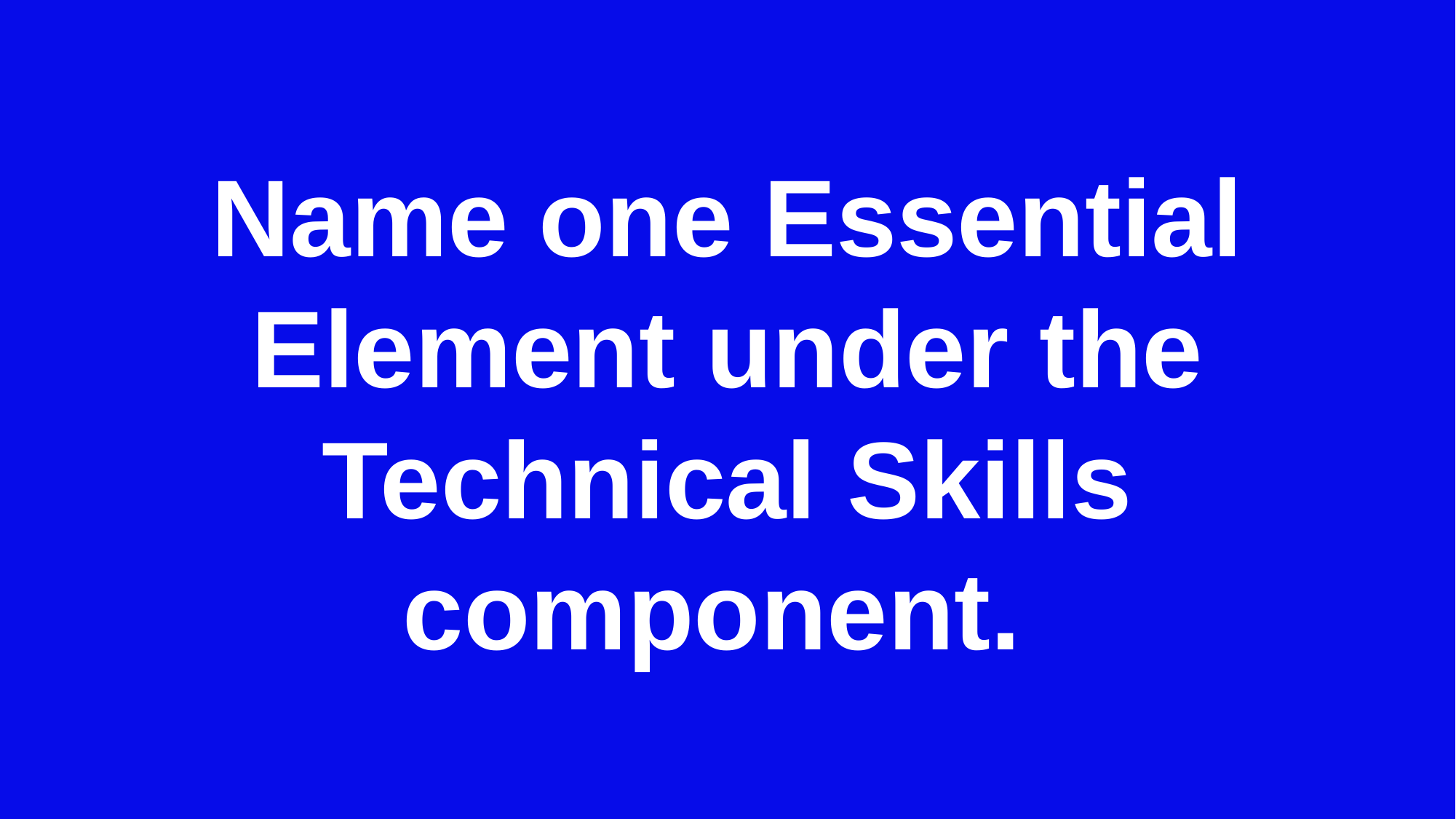

Name one Essential Element under the Technical Skills component.